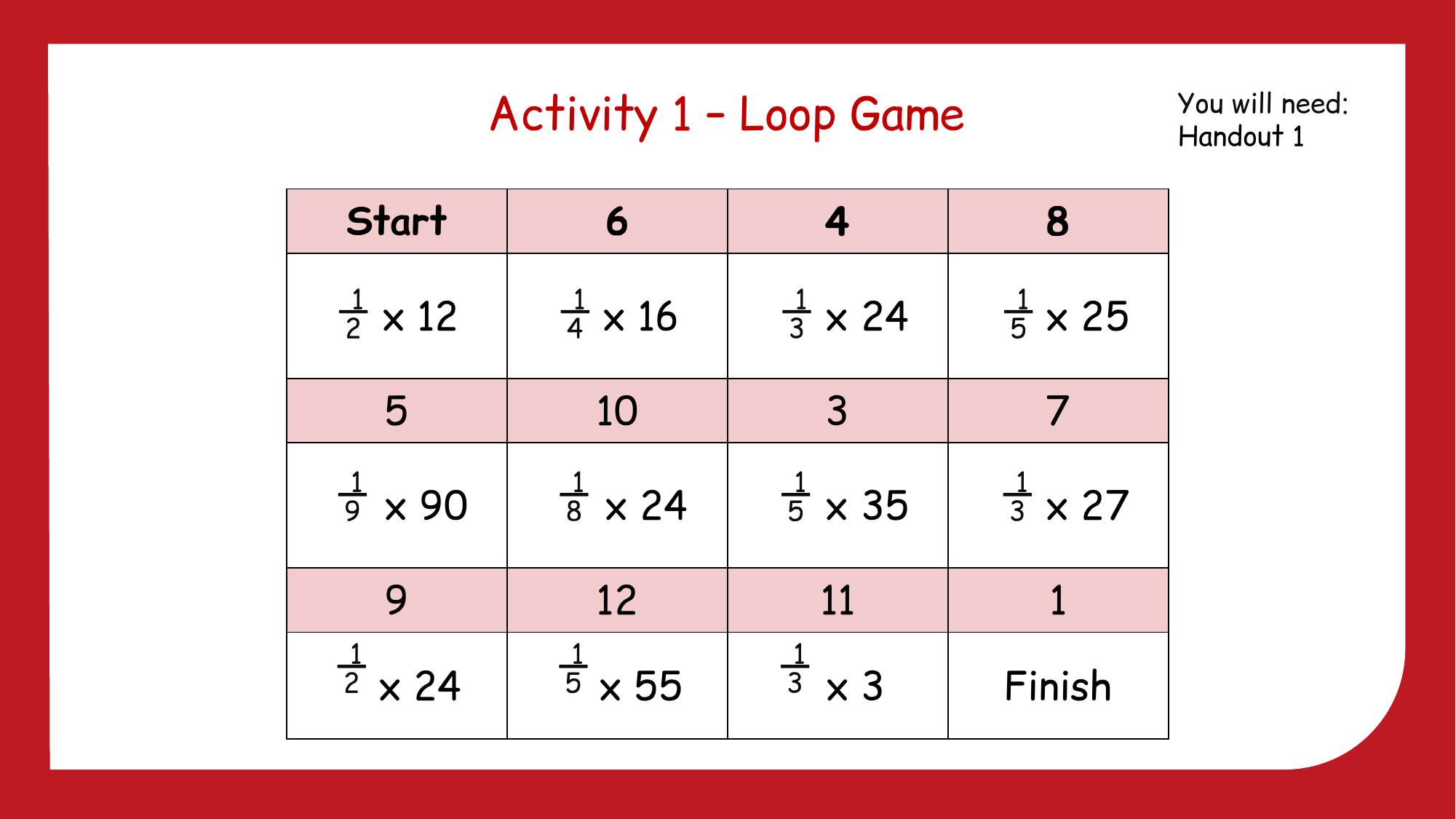

You will need:
Handout 1
Activity 1 – Loop Game
| Start | 6 | 4 | 8 |
| --- | --- | --- | --- |
| x 12 | x 16 | x 24 | x 25 |
| 5 | 10 | 3 | 7 |
| x 90 | x 24 | x 35 | x 27 |
| 9 | 12 | 11 | 1 |
| x 24 | x 55 | x 3 | Finish |
1
2

1
4

1
3

1
5

1
9

1
8

1
5

1
3

1
2

1
5

1
3